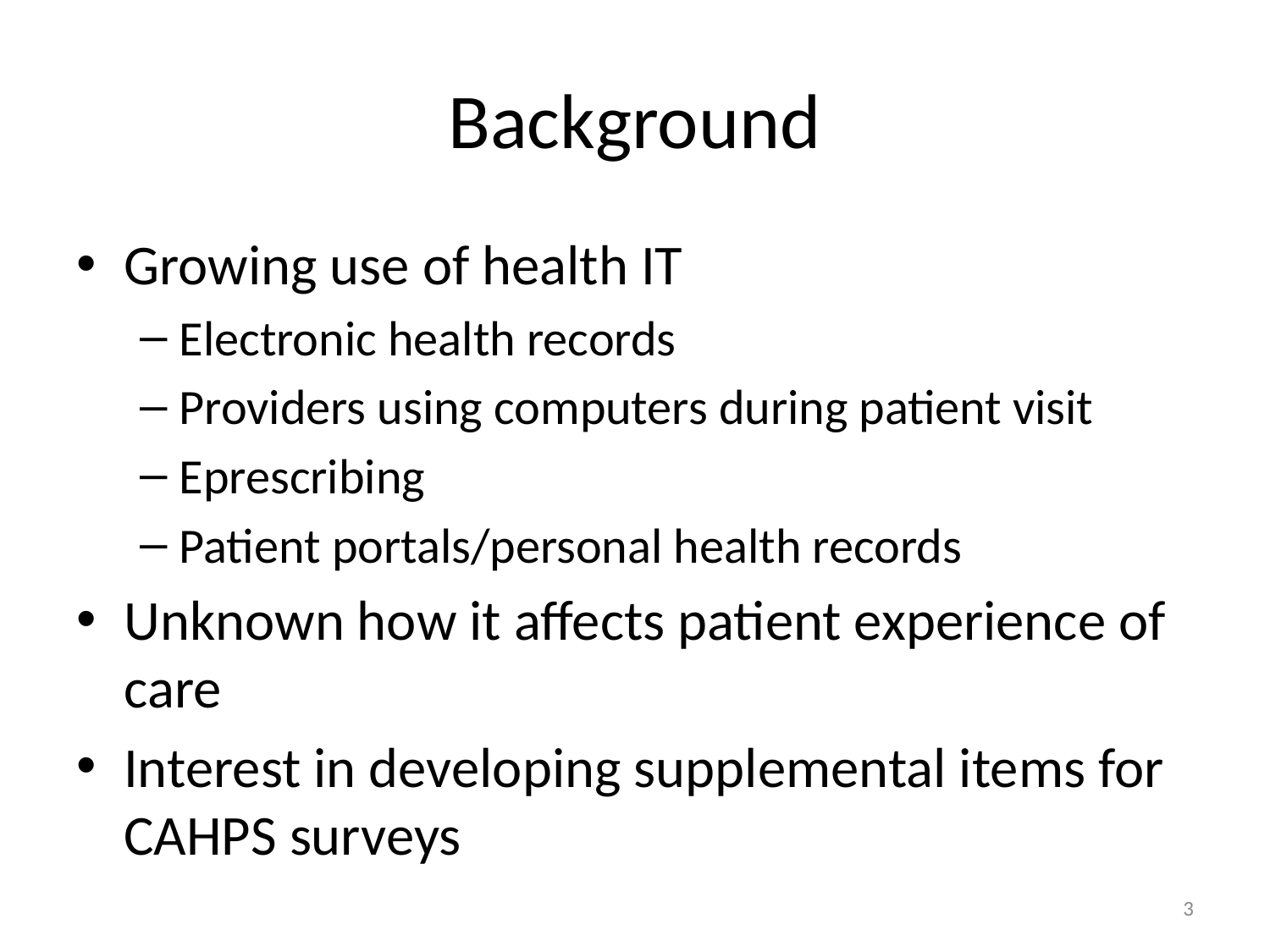

# Background
Growing use of health IT
Electronic health records
Providers using computers during patient visit
Eprescribing
Patient portals/personal health records
Unknown how it affects patient experience of care
Interest in developing supplemental items for CAHPS surveys

3